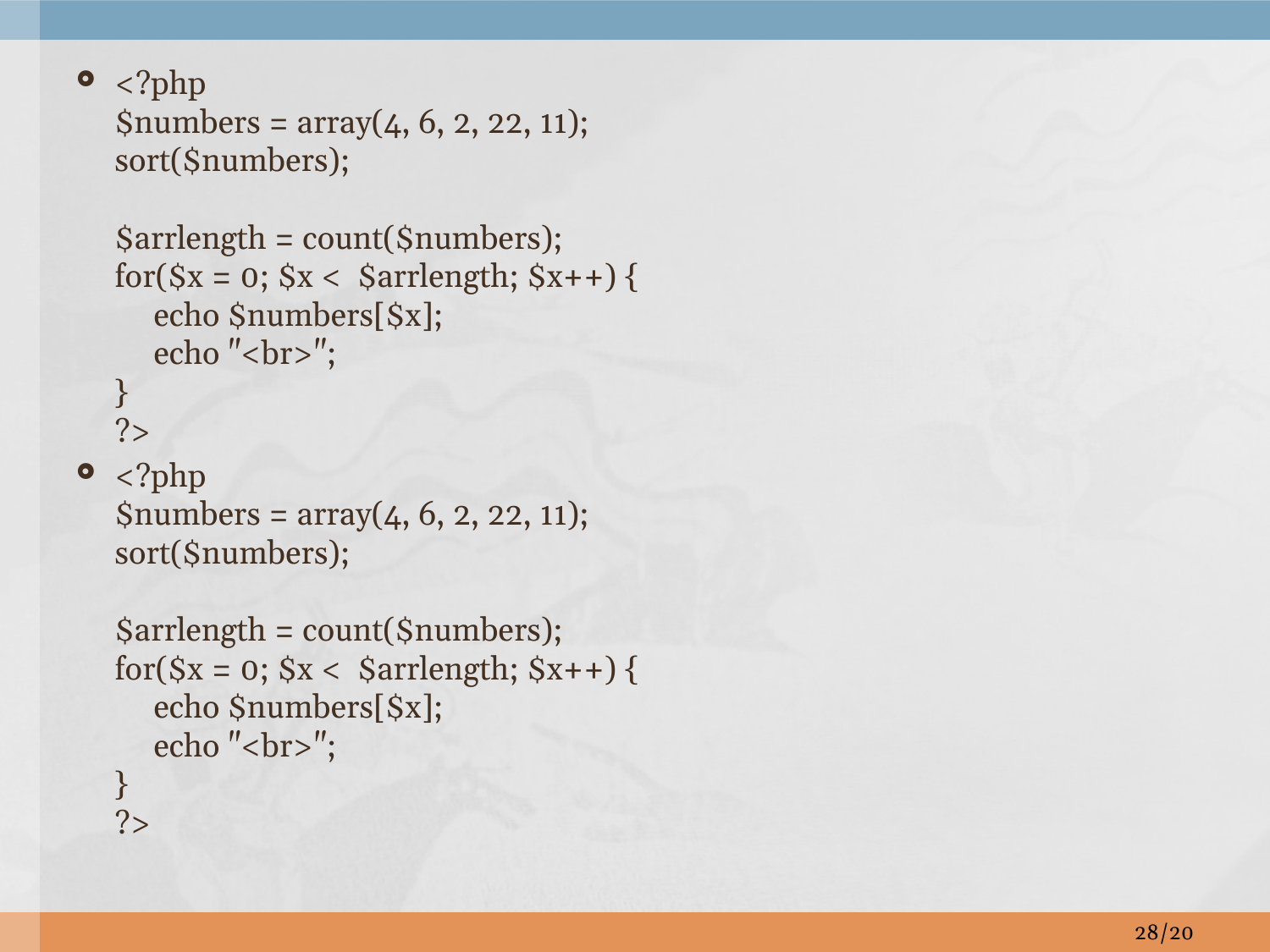

<?php
$numbers = array(4, 6, 2, 22, 11);
sort($numbers);
$arrlength = count($numbers);
for($x = 0; $x <  $arrlength; $x++) {
     echo $numbers[$x];
     echo "<br>";
}
?>
<?php
$numbers = array(4, 6, 2, 22, 11);
sort($numbers);
$arrlength = count($numbers);
for($x = 0; $x <  $arrlength; $x++) {
     echo $numbers[$x];
     echo "<br>";
}
?>
28/20